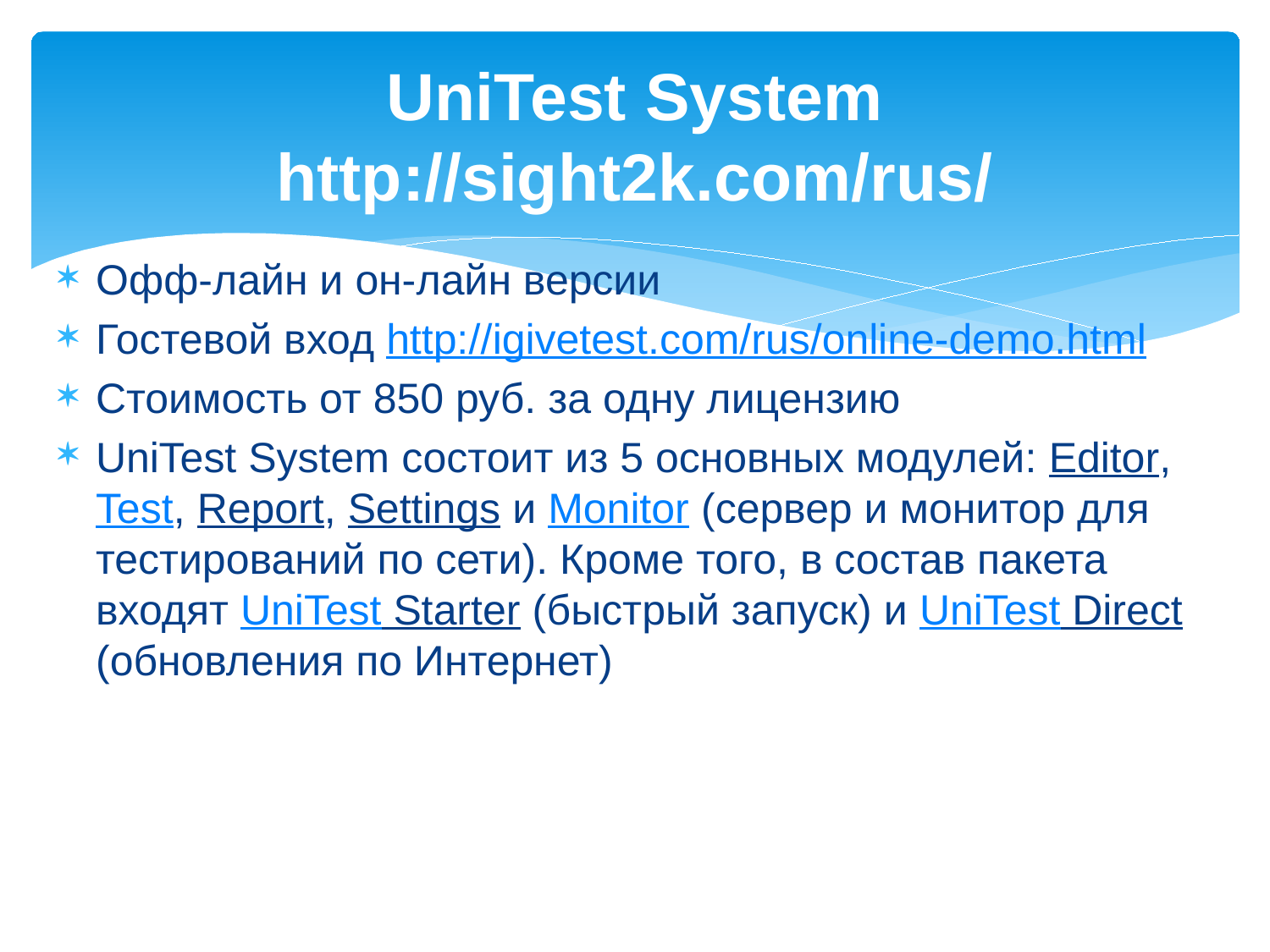

# UniTest System http://sight2k.com/rus/
Офф-лайн и он-лайн версии
Гостевой вход http://igivetest.com/rus/online-demo.html
Стоимость от 850 руб. за одну лицензию
UniTest System состоит из 5 основных модулей: Editor, Test, Report, Settings и Monitor (сервер и монитор для тестирований по сети). Кроме того, в состав пакета входят UniTest Starter (быстрый запуск) и UniTest Direct (обновления по Интернет)